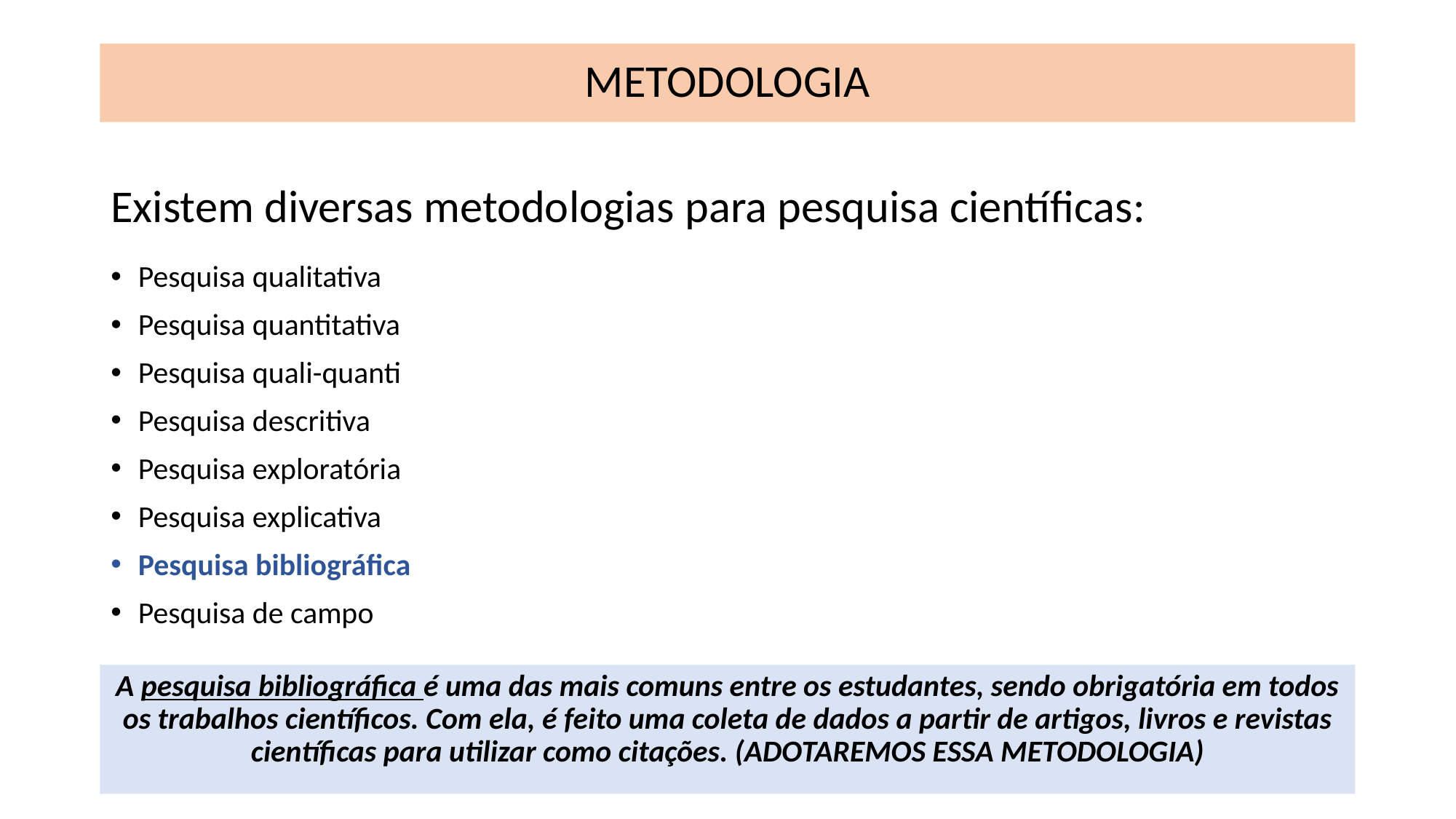

METODOLOGIA
Existem diversas metodologias para pesquisa científicas:
Pesquisa qualitativa
Pesquisa quantitativa
Pesquisa quali-quanti
Pesquisa descritiva
Pesquisa exploratória
Pesquisa explicativa
Pesquisa bibliográfica
Pesquisa de campo

A pesquisa bibliográfica é uma das mais comuns entre os estudantes, sendo obrigatória em todos os trabalhos científicos. Com ela, é feito uma coleta de dados a partir de artigos, livros e revistas científicas para utilizar como citações. (ADOTAREMOS ESSA METODOLOGIA)